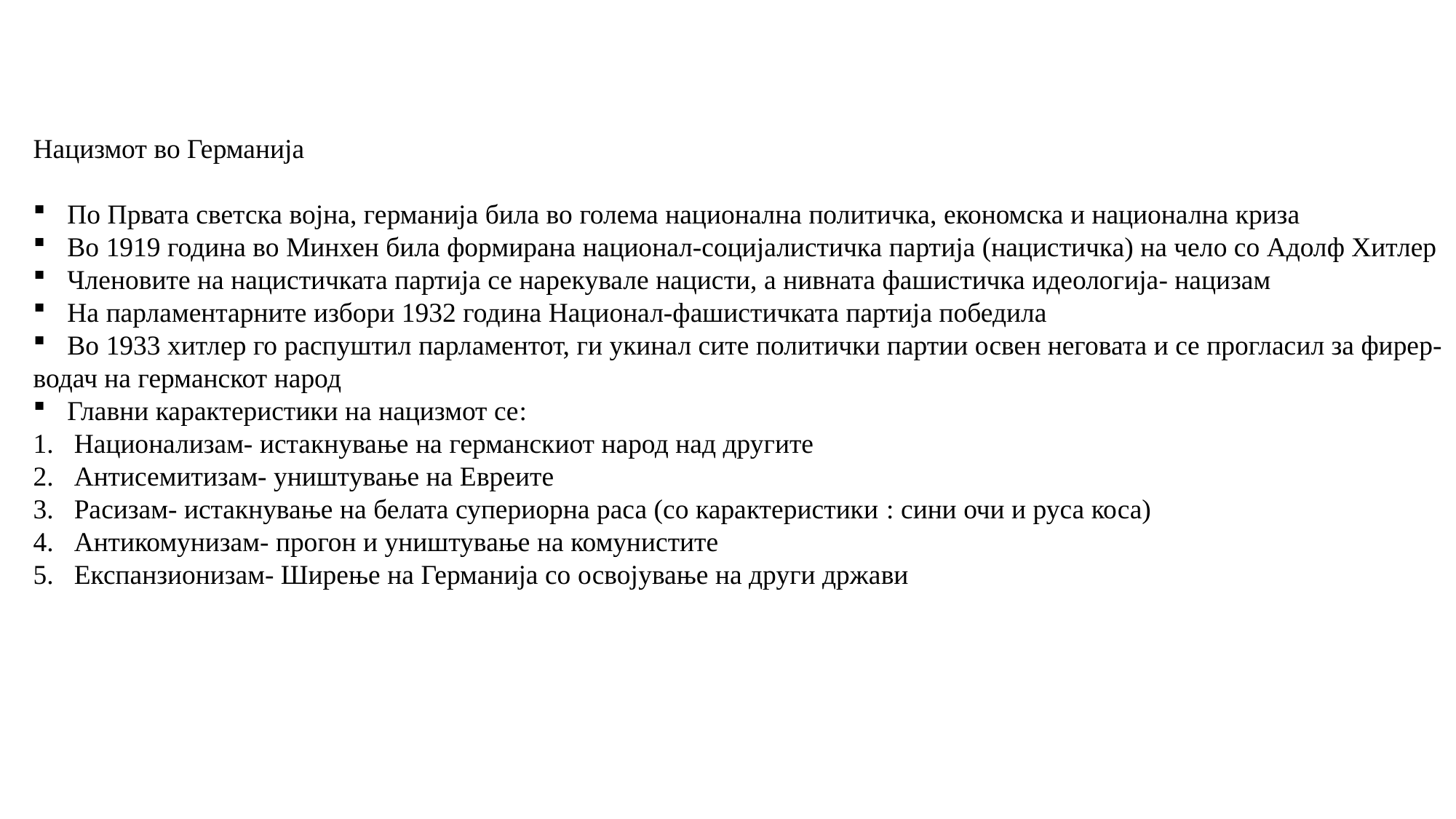

Нацизмот во Германија

По Првата светска војна, германија била во голема национална политичка, економска и национална криза
Во 1919 година во Минхен била формирана национал-социјалистичка партија (нацистичка) на чело со Адолф Хитлер
Членовите на нацистичката партија се нарекувале нацисти, а нивната фашистичка идеологија- нацизам
На парламентарните избори 1932 година Национал-фашистичката партија победила
Во 1933 хитлер го распуштил парламентот, ги укинал сите политички партии освен неговата и се прогласил за фирер-
водач на германскот народ
Главни карактеристики на нацизмот се:
Национализам- истакнување на германскиот народ над другите
Антисемитизам- уништување на Евреите
Расизам- истакнување на белата супериорна раса (со карактеристики : сини очи и руса коса)
Антикомунизам- прогон и уништување на комунистите
Експанзионизам- Ширење на Германија со освојување на други држави